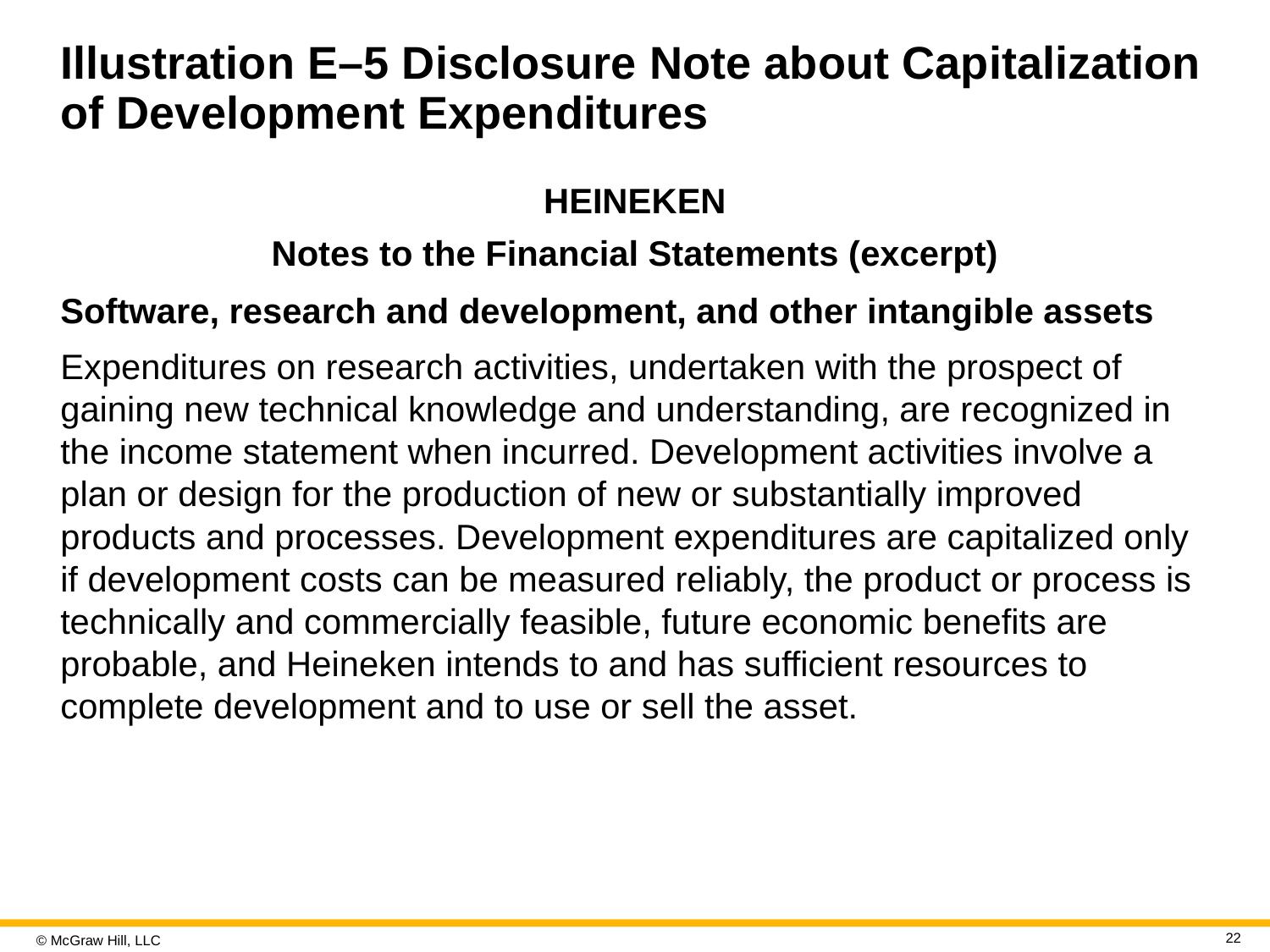

# Illustration E–5 Disclosure Note about Capitalization of Development Expenditures
HEINEKEN
Notes to the Financial Statements (excerpt)
Software, research and development, and other intangible assets
Expenditures on research activities, undertaken with the prospect of gaining new technical knowledge and understanding, are recognized in the income statement when incurred. Development activities involve a plan or design for the production of new or substantially improved products and processes. Development expenditures are capitalized only if development costs can be measured reliably, the product or process is technically and commercially feasible, future economic benefits are probable, and Heineken intends to and has sufficient resources to complete development and to use or sell the asset.
22